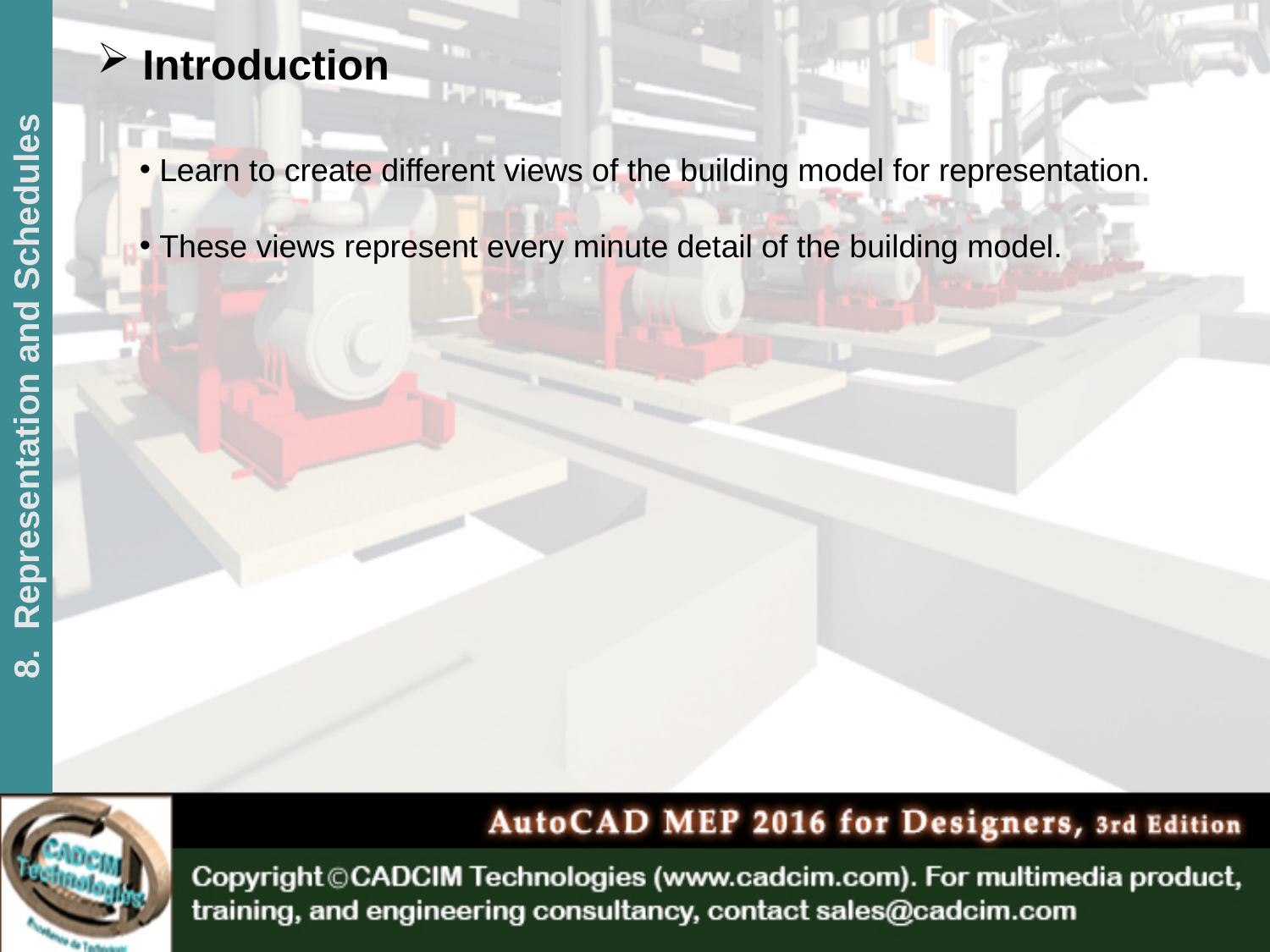

Introduction

 Learn to create different views of the building model for representation.

 These views represent every minute detail of the building model.